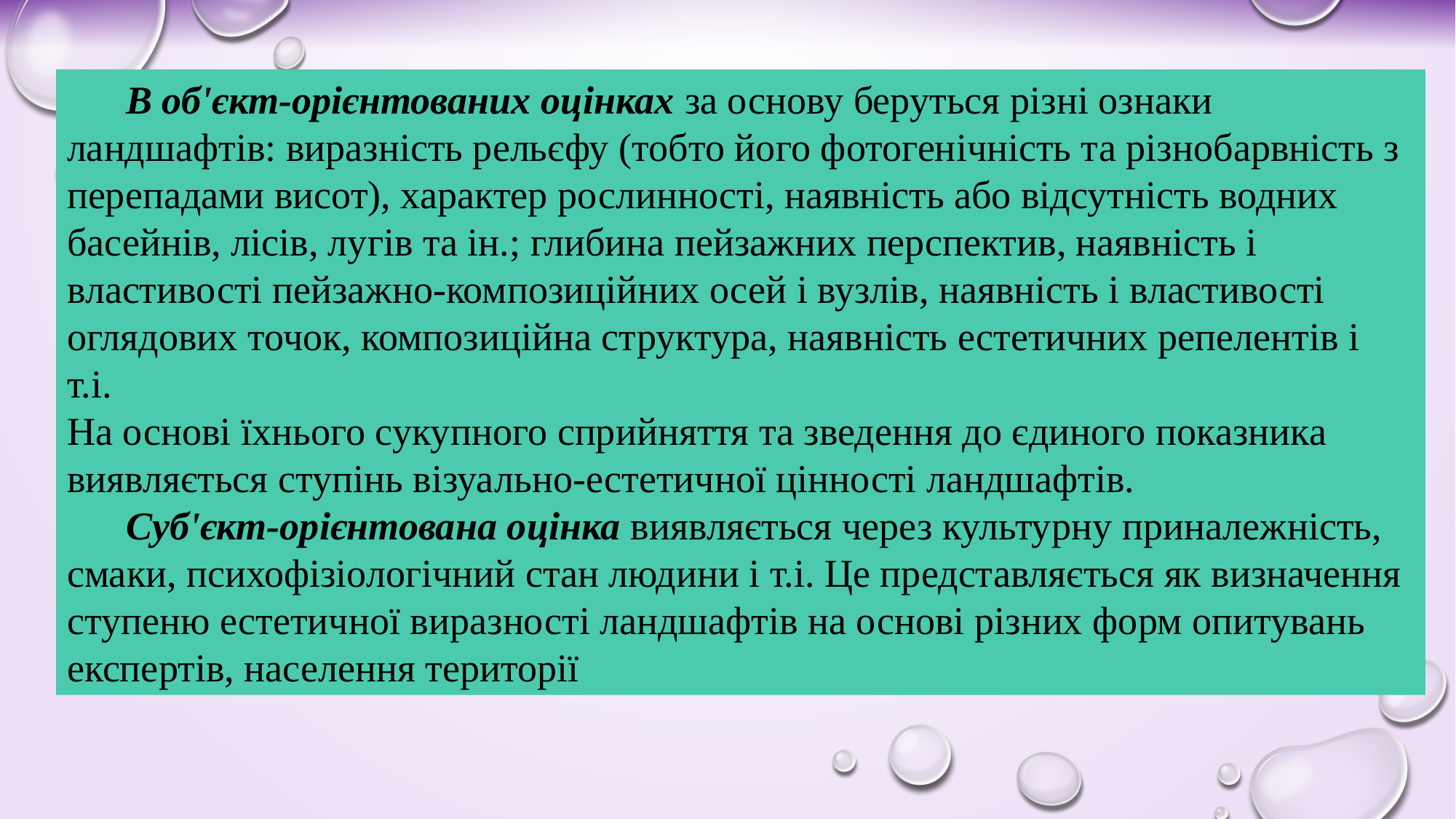

В об'єкт-орієнтованих оцінках за основу беруться різні ознаки ландшафтів: виразність рельєфу (тобто його фотогенічність та різнобарвність з перепадами висот), характер рослинності, наявність або відсутність водних басейнів, лісів, лугів та ін.; глибина пейзажних перспектив, наявність і властивості пейзажно-композиційних осей і вузлів, наявність і властивості оглядових точок, композиційна структура, наявність естетичних репелентів і т.і.
На основі їхнього сукупного сприйняття та зведення до єдиного показника виявляється ступінь візуально-естетичної цінності ландшафтів.
      Суб'єкт-орієнтована оцінка виявляється через культурну приналежність, смаки, психофізіологічний стан людини і т.і. Це представляється як визначення ступеню естетичної виразності ландшафтів на основі різних форм опитувань експертів, населення території